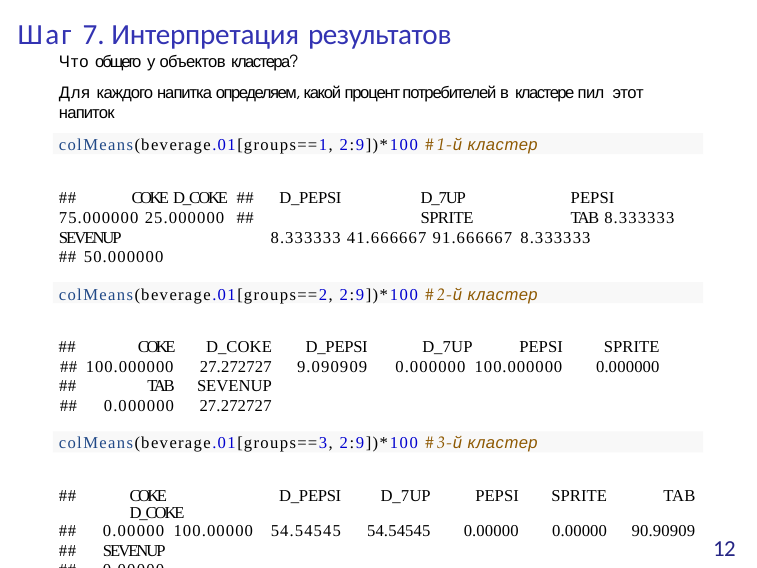

# Шаг 7. Интерпретация результатов
Что общего  у объектов кластера?
Для каждого напитка определяем, какой процент потребителей в кластере пил  этот напиток
colMeans(beverage.01[groups==1, 2:9])*100 # 1-й кластер
##	COKE D_COKE  ## 75.000000 25.000000  ## SEVENUP
## 50.000000
D_PEPSI	D_7UP	PEPSI	SPRITE	TAB  8.333333 8.333333 41.666667 91.666667 8.333333
colMeans(beverage.01[groups==2, 2:9])*100 # 2-й кластер
| ## COKE | D\_COKE | D\_PEPSI | D\_7UP PEPSI | SPRITE |
| --- | --- | --- | --- | --- |
| ## 100.000000 | 27.272727 | 9.090909 | 0.000000 100.000000 | 0.000000 |
| ## TAB | SEVENUP |  |  |  |
| ## 0.000000 | 27.272727 |  |  |  |
colMeans(beverage.01[groups==3, 2:9])*100 # 3-й кластер
| ## | COKE D\_COKE | D\_PEPSI | D\_7UP | PEPSI | SPRITE | TAB |
| --- | --- | --- | --- | --- | --- | --- |
| ## | 0.00000 100.00000 | 54.54545 | 54.54545 | 0.00000 | 0.00000 | 90.90909 |
| ## | SEVENUP |  |  |  |  |  |
| ## | 0.00000 |  |  |  |  |  |
12